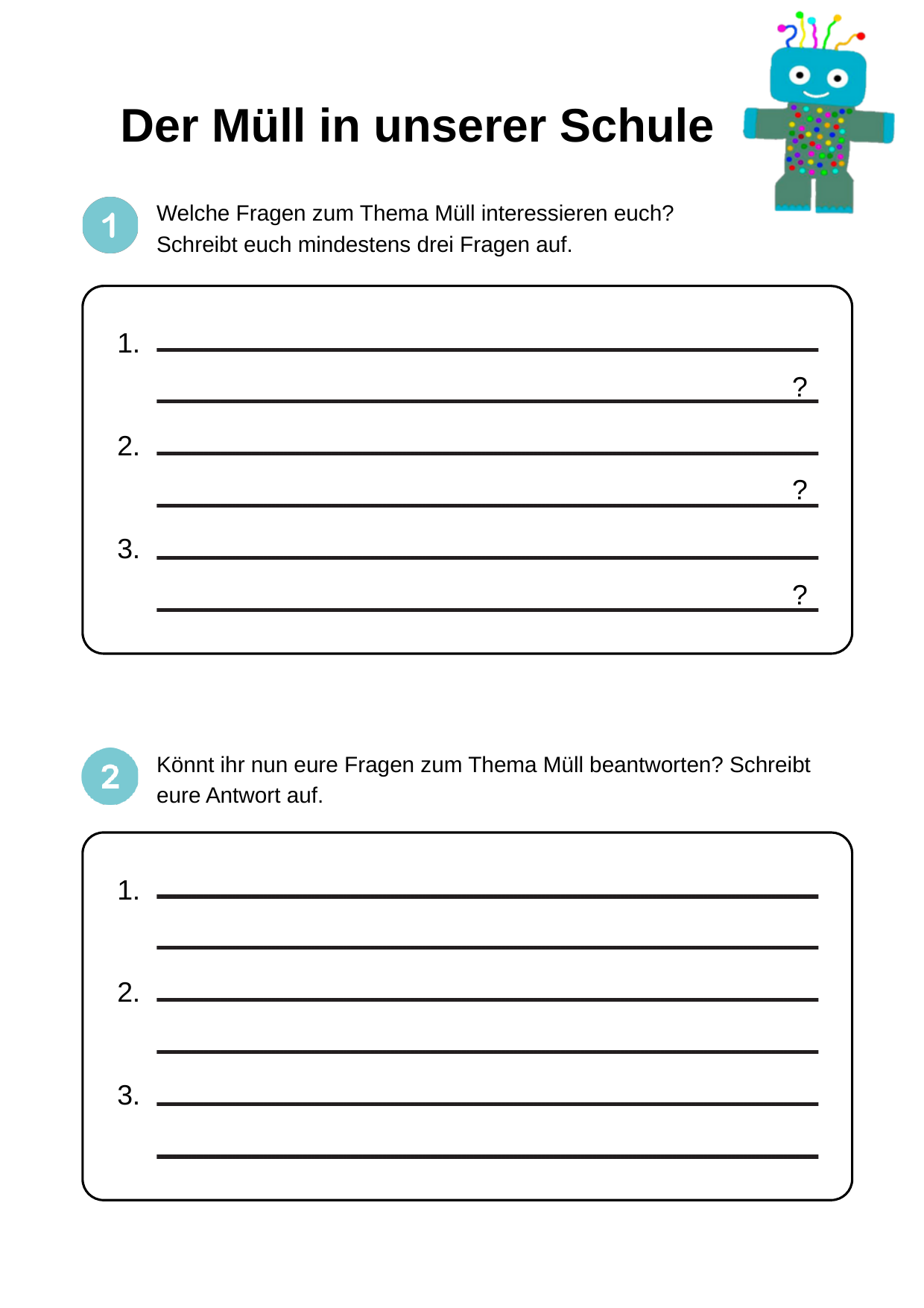

Der Müll in unserer Schule
Welche Fragen zum Thema Müll interessieren euch?
Schreibt euch mindestens drei Fragen auf.

1.

?

2.

?

3.

?

Könnt ihr nun eure Fragen zum Thema Müll beantworten? Schreibt eure Antwort auf.

1.

2.

3.